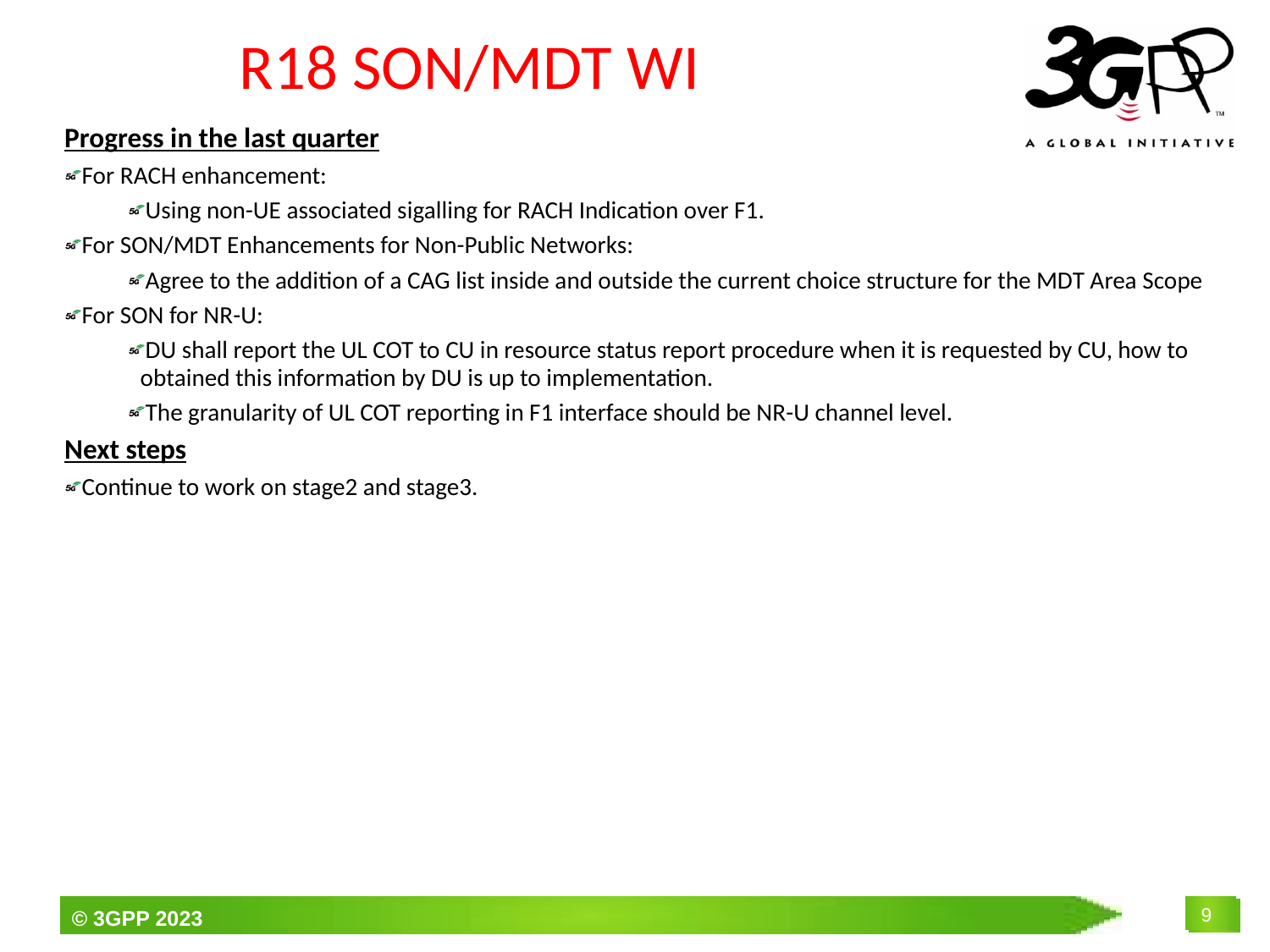

# R18 SON/MDT WI
Progress in the last quarter
For RACH enhancement:
Using non-UE associated sigalling for RACH Indication over F1.
For SON/MDT Enhancements for Non-Public Networks:
Agree to the addition of a CAG list inside and outside the current choice structure for the MDT Area Scope
For SON for NR-U:
DU shall report the UL COT to CU in resource status report procedure when it is requested by CU, how to obtained this information by DU is up to implementation.
The granularity of UL COT reporting in F1 interface should be NR-U channel level.
Next steps
Continue to work on stage2 and stage3.

9